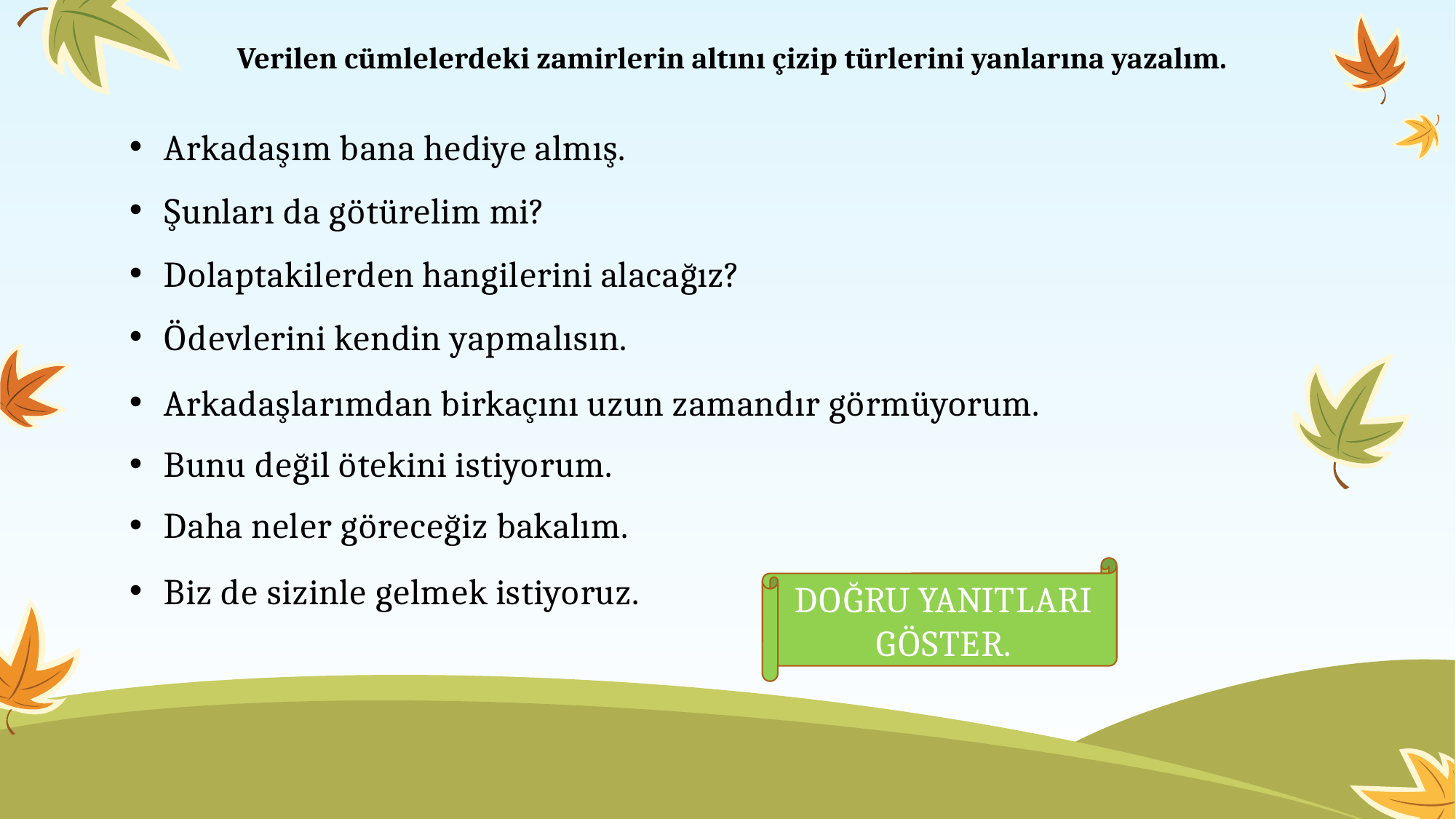

Verilen cümlelerdeki zamirlerin altını çizip türlerini yanlarına yazalım.
Arkadaşım bana hediye almış.
Şunları da götürelim mi?
Dolaptakilerden hangilerini alacağız?
Ödevlerini kendin yapmalısın.
Arkadaşlarımdan birkaçını uzun zamandır görmüyorum.
Bunu değil ötekini istiyorum.
Daha neler göreceğiz bakalım.
DOĞRU YANITLARI GÖSTER.
Biz de sizinle gelmek istiyoruz.